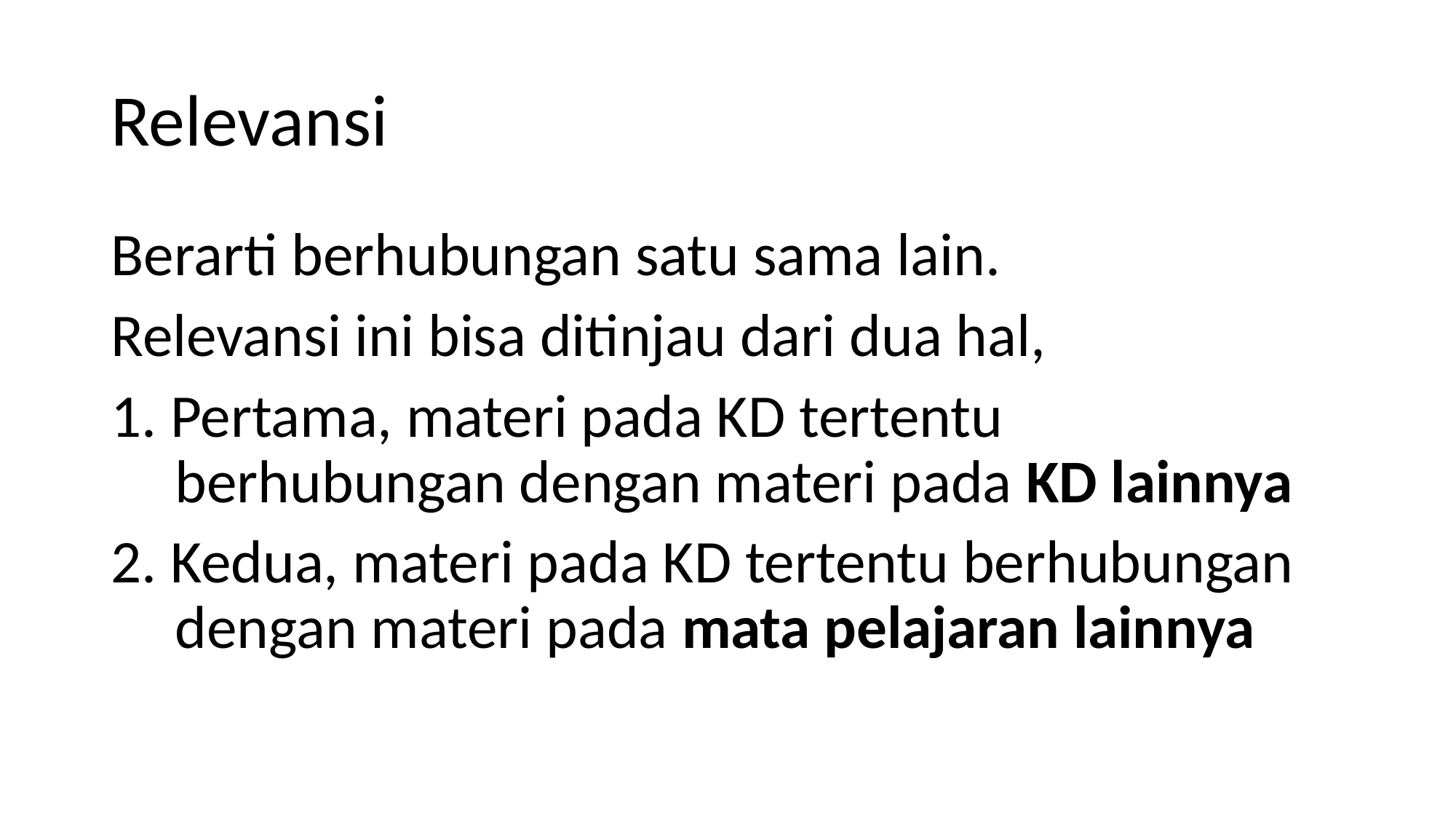

# Relevansi
Berarti berhubungan satu sama lain.
Relevansi ini bisa ditinjau dari dua hal,
1. Pertama, materi pada KD tertentu berhubungan dengan materi pada KD lainnya
2. Kedua, materi pada KD tertentu berhubungan dengan materi pada mata pelajaran lainnya